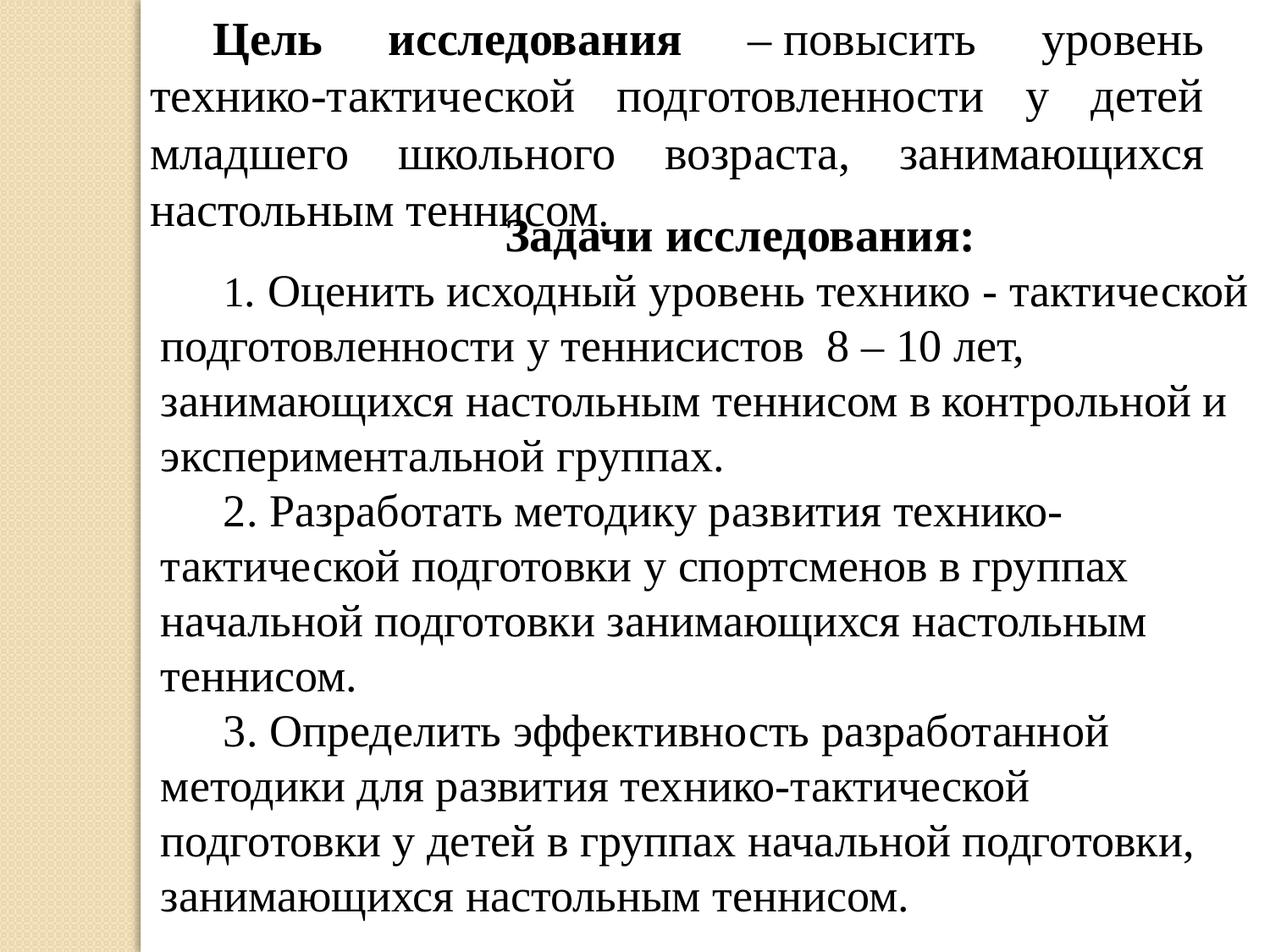

Цель исследования – повысить уровень технико-тактической подготовленности у детей младшего школьного возраста, занимающихся настольным теннисом.
Задачи исследования:
1. Оценить исходный уровень технико - тактической подготовленности у теннисистов  8 – 10 лет,  занимающихся настольным теннисом в контрольной и экспериментальной группах.
2. Разработать методику развития технико-тактической подготовки у спортсменов в группах начальной подготовки занимающихся настольным теннисом.
3. Определить эффективность разработанной методики для развития технико-тактической подготовки у детей в группах начальной подготовки, занимающихся настольным теннисом.